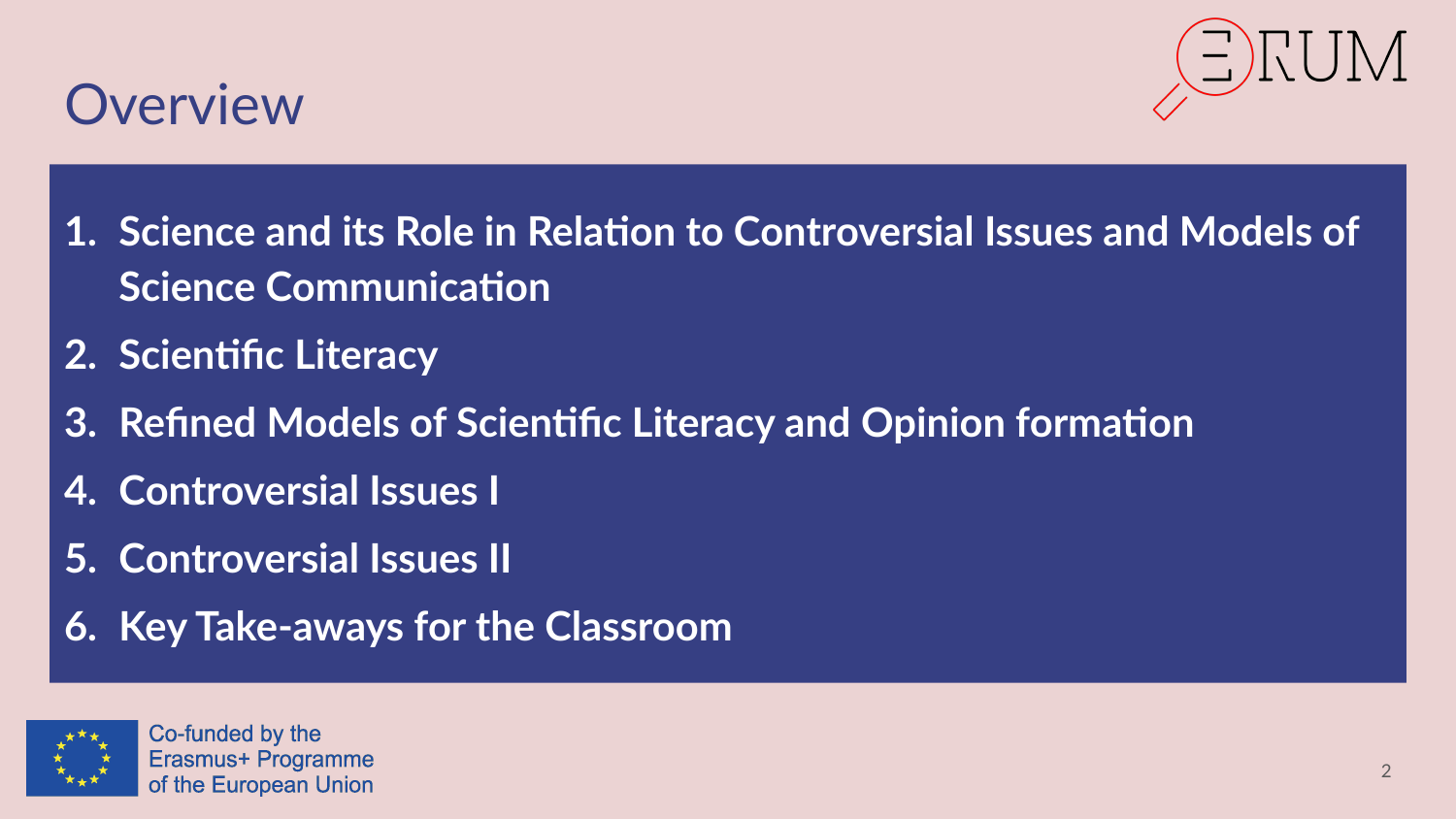

# Overview
Science and its Role in Relation to Controversial Issues and Models of Science Communication
Scientific Literacy
Refined Models of Scientific Literacy and Opinion formation
Controversial Issues I
Controversial Issues II
Key Take-aways for the Classroom
2